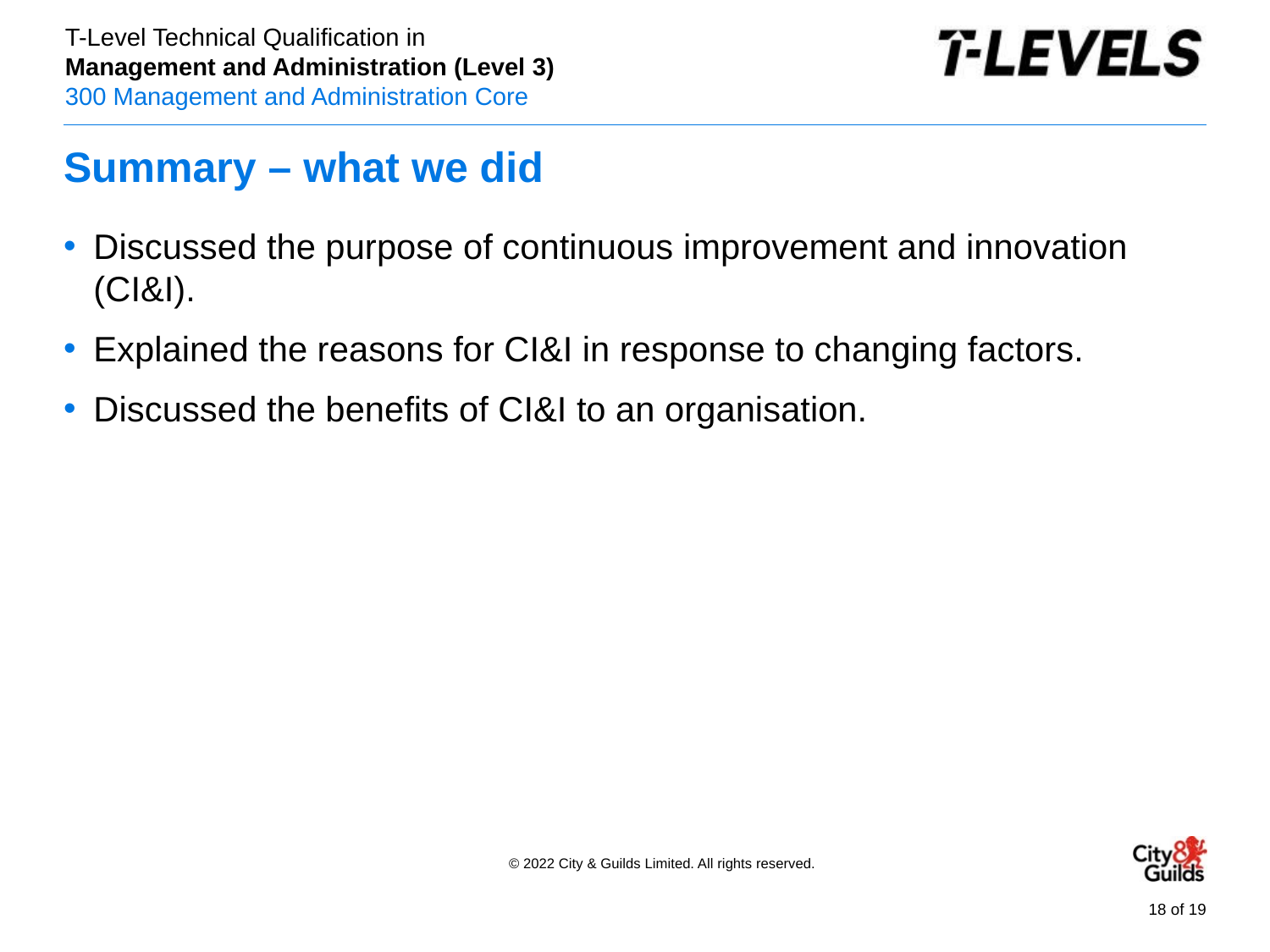

# Summary – what we did
Discussed the purpose of continuous improvement and innovation (CI&I).
Explained the reasons for CI&I in response to changing factors.
Discussed the benefits of CI&I to an organisation.